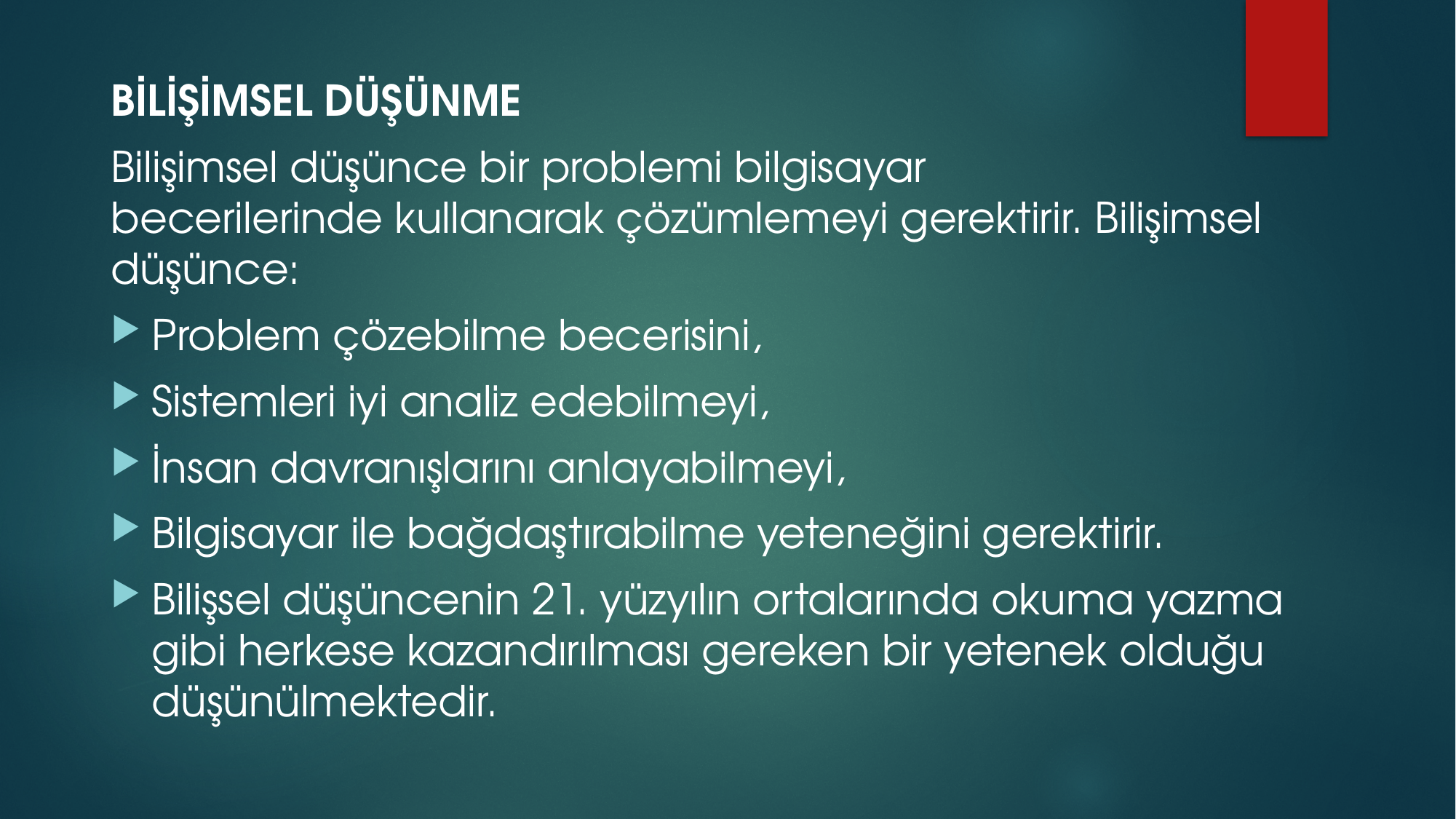

BİLİŞİMSEL DÜŞÜNME
Bilişimsel düşünce bir problemi bilgisayar becerilerinde kullanarak çözümlemeyi gerektirir. Bilişimsel düşünce:
Problem çözebilme becerisini,
Sistemleri iyi analiz edebilmeyi,
İnsan davranışlarını anlayabilmeyi,
Bilgisayar ile bağdaştırabilme yeteneğini gerektirir.
Bilişsel düşüncenin 21. yüzyılın ortalarında okuma yazma gibi herkese kazandırılması gereken bir yetenek olduğu düşünülmektedir.